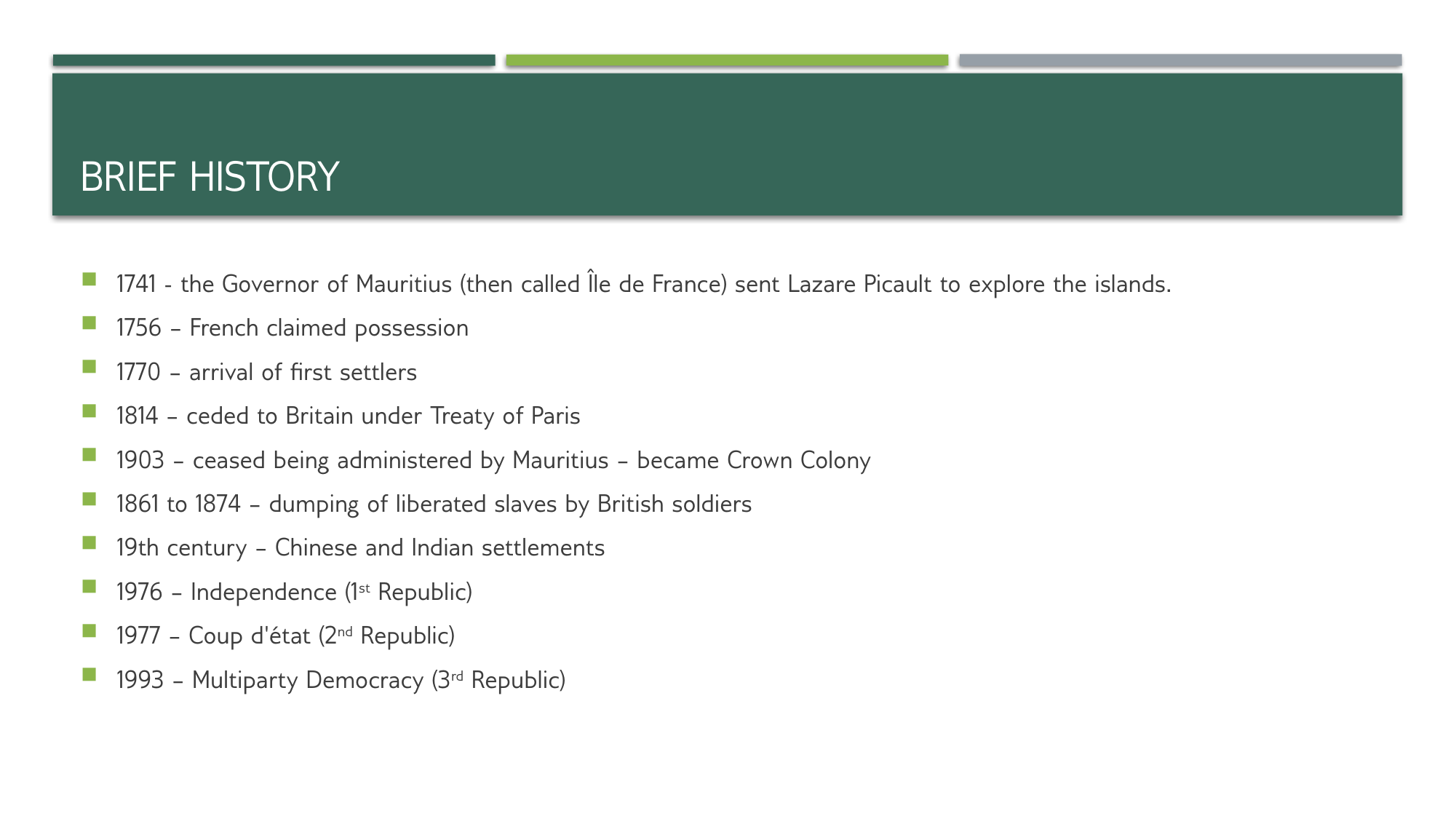

# Brief history
1741 - the Governor of Mauritius (then called Île de France) sent Lazare Picault to explore the islands.
1756 – French claimed possession
1770 – arrival of first settlers
1814 – ceded to Britain under Treaty of Paris
1903 – ceased being administered by Mauritius – became Crown Colony
1861 to 1874 – dumping of liberated slaves by British soldiers
19th century – Chinese and Indian settlements
1976 – Independence (1st Republic)
1977 – Coup d'état (2nd Republic)
1993 – Multiparty Democracy (3rd Republic)